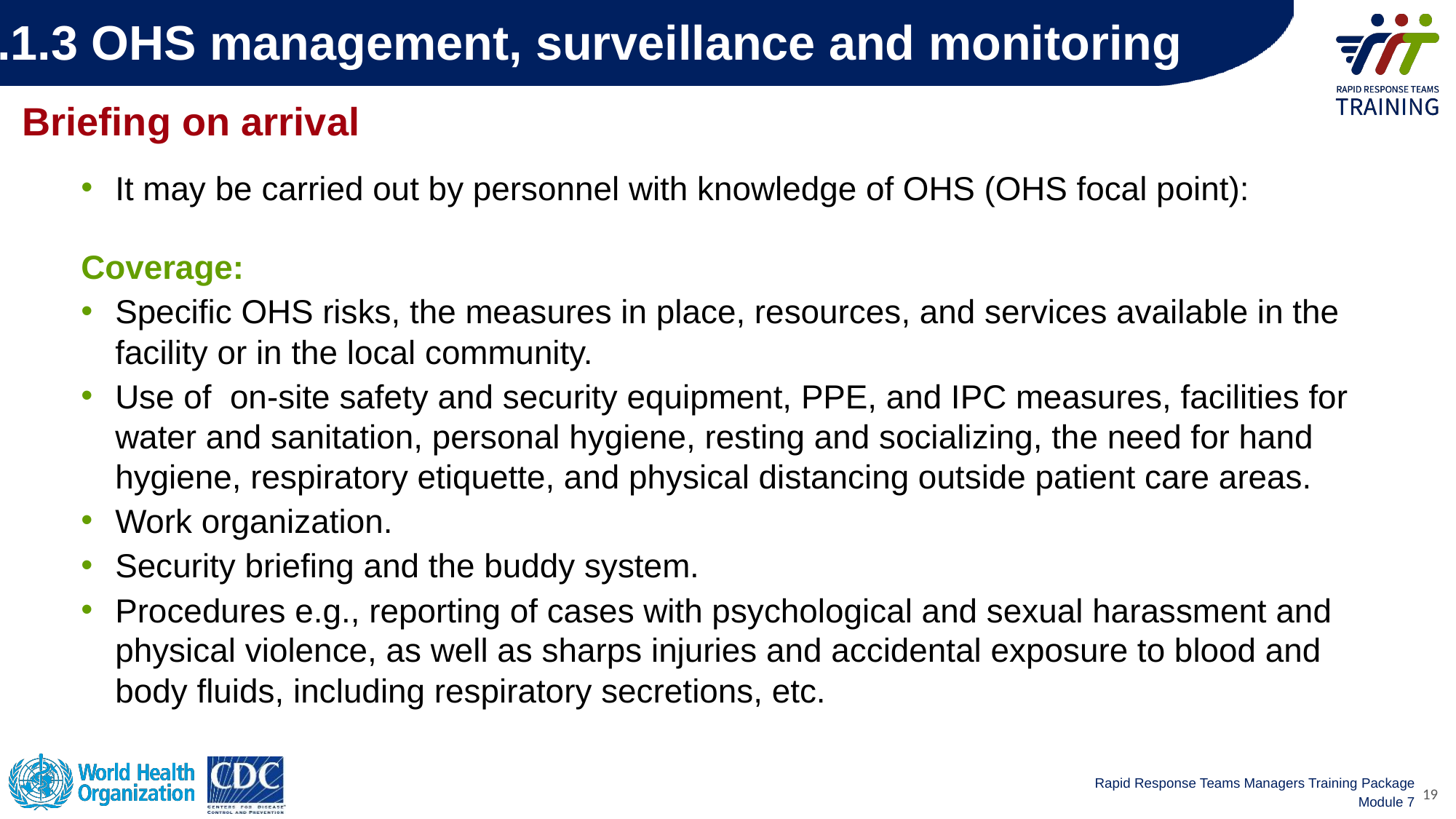

7.1.3 OHS management, surveillance and monitoring
# Briefing on arrival
It may be carried out by personnel with knowledge of OHS (OHS focal point):

Coverage:
Specific OHS risks, the measures in place, resources, and services available in the facility or in the local community.
Use of  on-site safety and security equipment, PPE, and IPC measures, facilities for water and sanitation, personal hygiene, resting and socializing, the need for hand hygiene, respiratory etiquette, and physical distancing outside patient care areas.
Work organization.
Security briefing and the buddy system.
Procedures e.g., reporting of cases with psychological and sexual harassment and physical violence, as well as sharps injuries and accidental exposure to blood and body fluids, including respiratory secretions, etc.

19